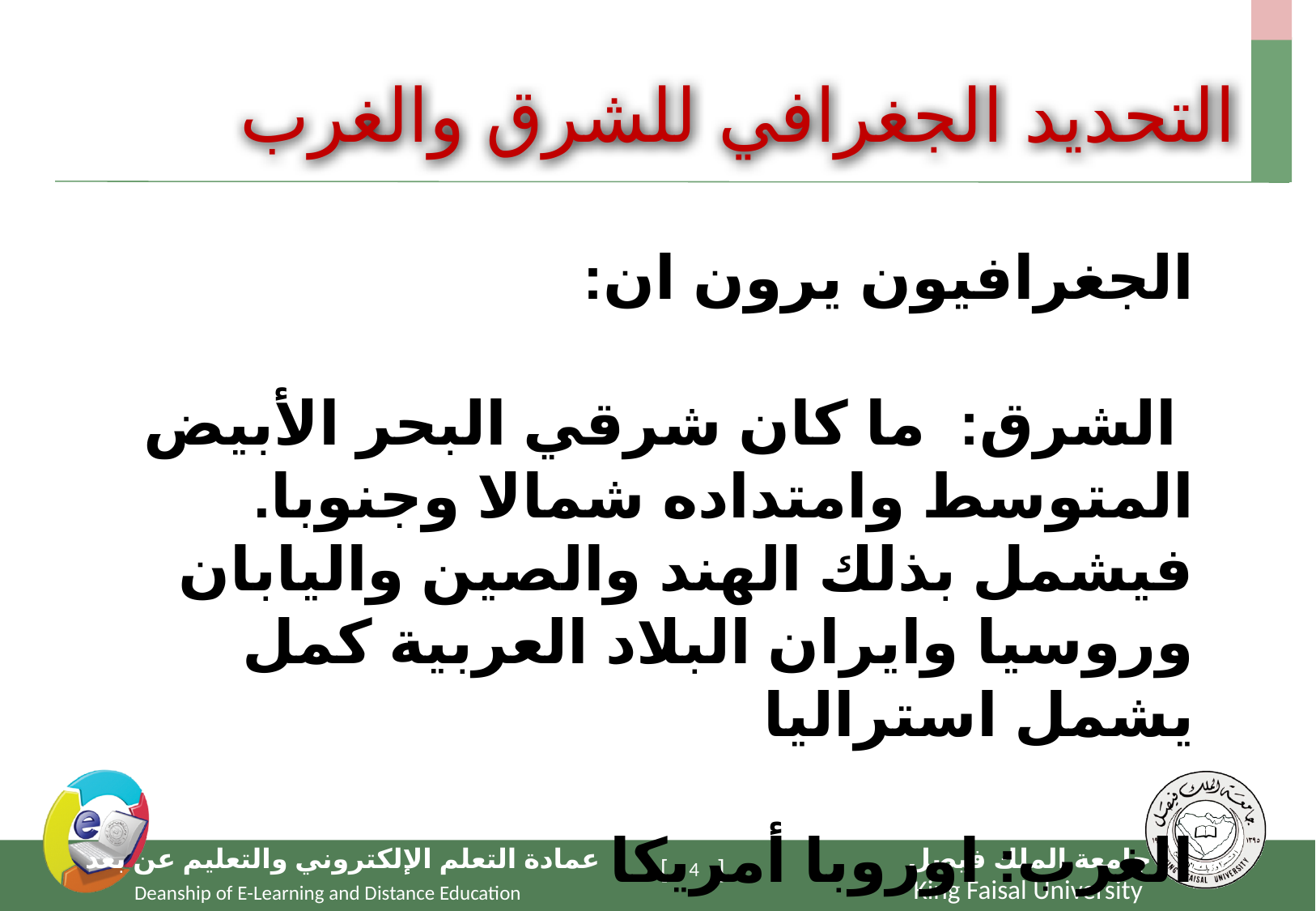

# التحديد الجغرافي للشرق والغرب
الجغرافيون يرون ان:

 الشرق:  ما كان شرقي البحر الأبيض المتوسط وامتداده شمالا وجنوبا. فيشمل بذلك الهند والصين واليابان وروسيا وايران البلاد العربية كمل يشمل استراليا

الغرب: اوروبا أمريكا

4